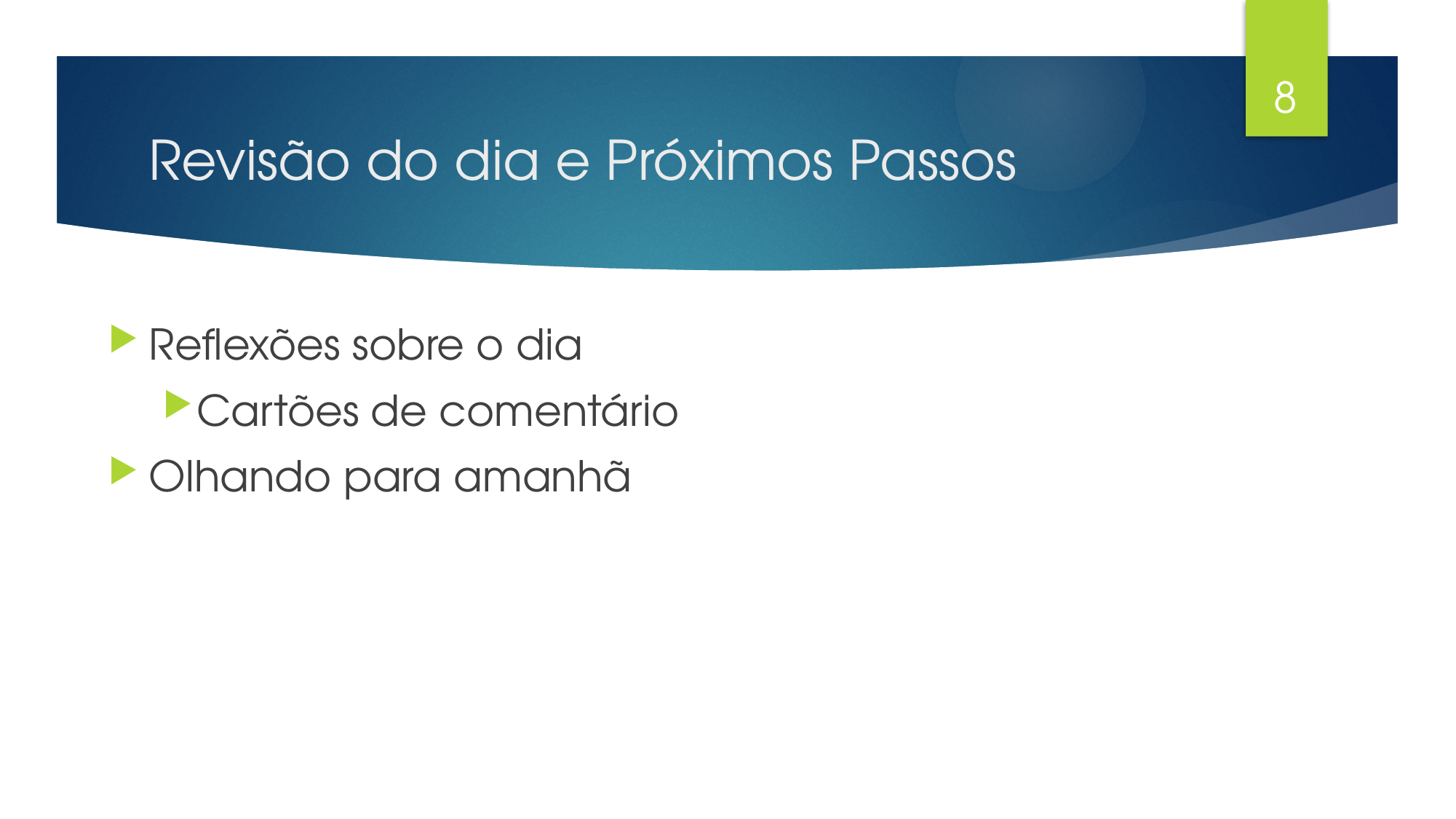

8
# Revisão do dia e Próximos Passos
Reflexões sobre o dia
Cartões de comentário
Olhando para amanhã